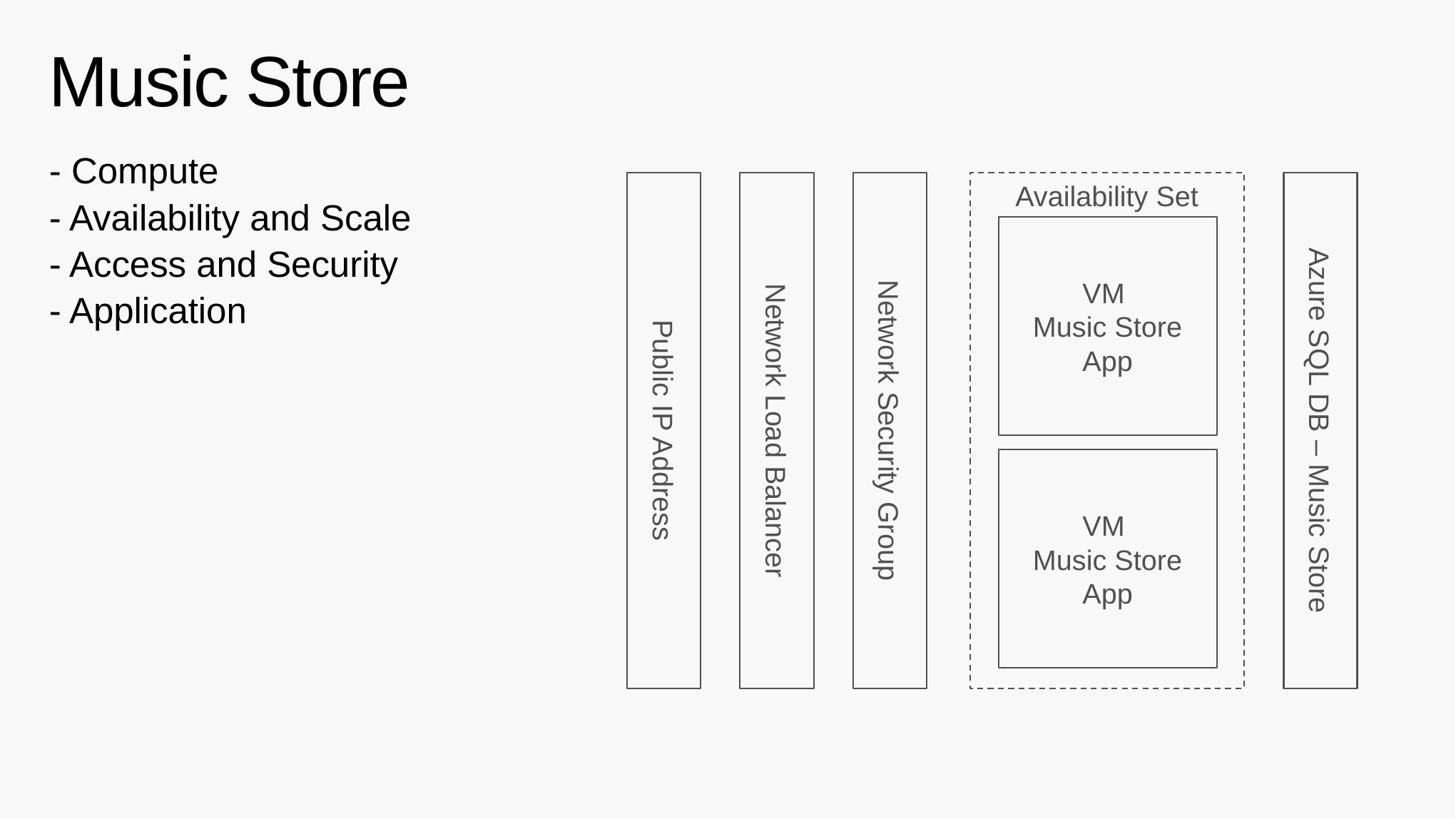

# Music Store
- Compute
- Availability and Scale
- Access and Security
- Application

Public IP Address
Network Load Balancer
Network Security Group
Availability Set
Azure SQL DB – Music Store
VM
Music Store App
VM
Music Store App